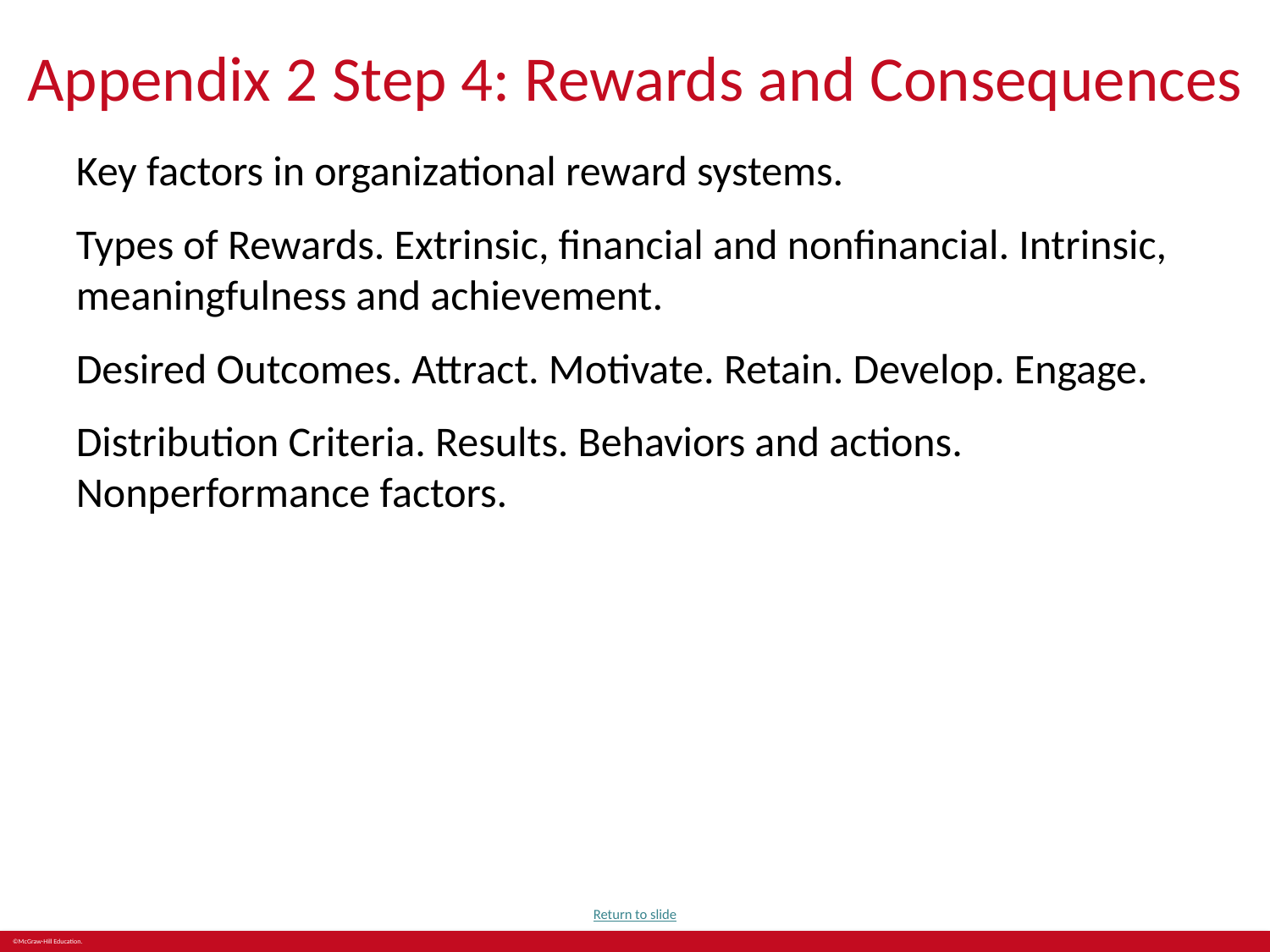

# Appendix 2 Step 4: Rewards and Consequences
Key factors in organizational reward systems.
Types of Rewards. Extrinsic, financial and nonfinancial. Intrinsic, meaningfulness and achievement.
Desired Outcomes. Attract. Motivate. Retain. Develop. Engage.
Distribution Criteria. Results. Behaviors and actions. Nonperformance factors.
Return to slide